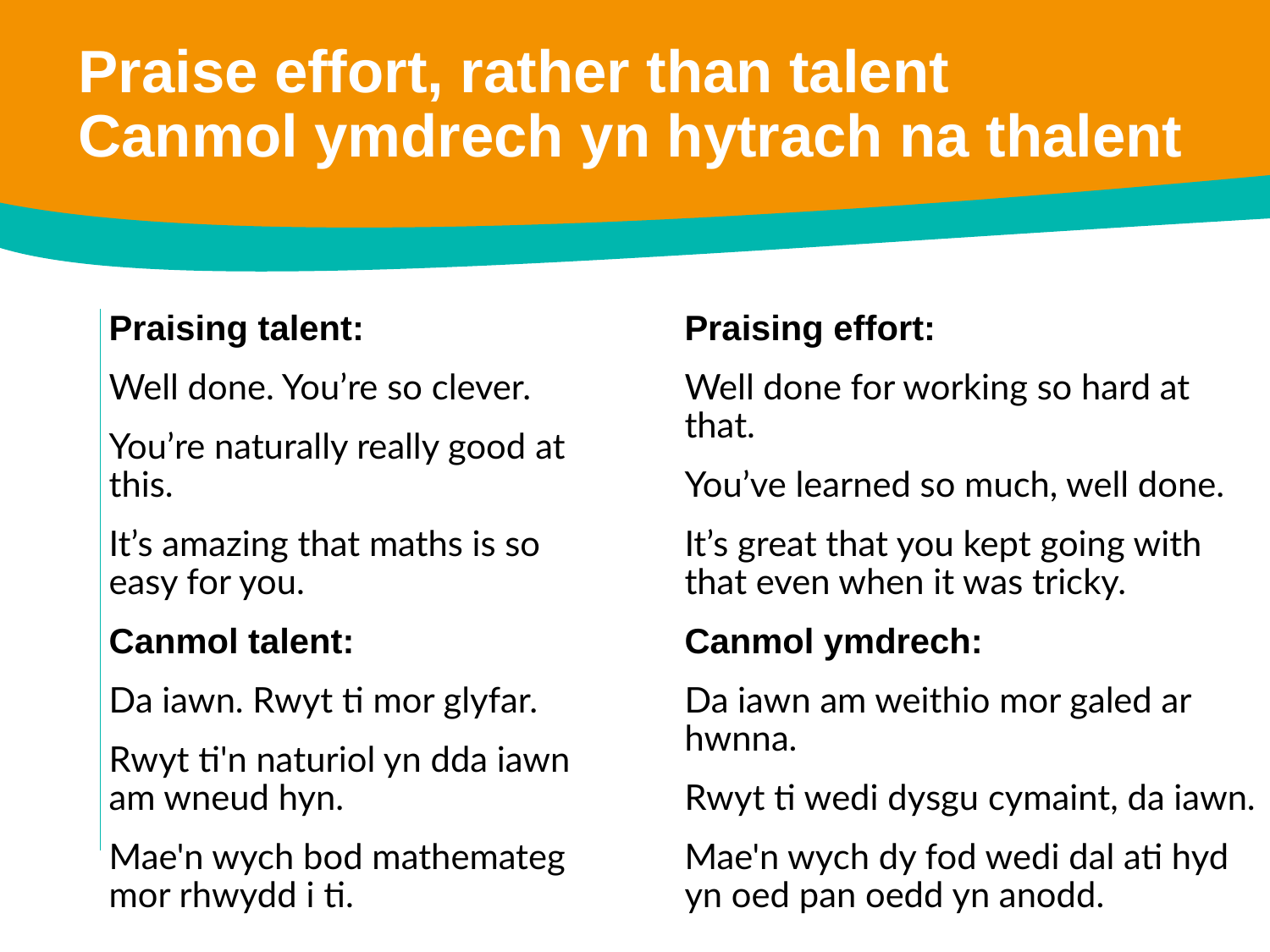

Praise effort, rather than talent
Canmol ymdrech yn hytrach na thalent
Praising effort:
Well done for working so hard at that.
You’ve learned so much, well done.
It’s great that you kept going with that even when it was tricky.
Canmol ymdrech:
Da iawn am weithio mor galed ar hwnna.
Rwyt ti wedi dysgu cymaint, da iawn.
Mae'n wych dy fod wedi dal ati hyd yn oed pan oedd yn anodd.
Praising talent:
Well done. You’re so clever.
You’re naturally really good at this.
It’s amazing that maths is so easy for you.
Canmol talent:
Da iawn. Rwyt ti mor glyfar.
Rwyt ti'n naturiol yn dda iawn am wneud hyn.
Mae'n wych bod mathemateg mor rhwydd i ti.